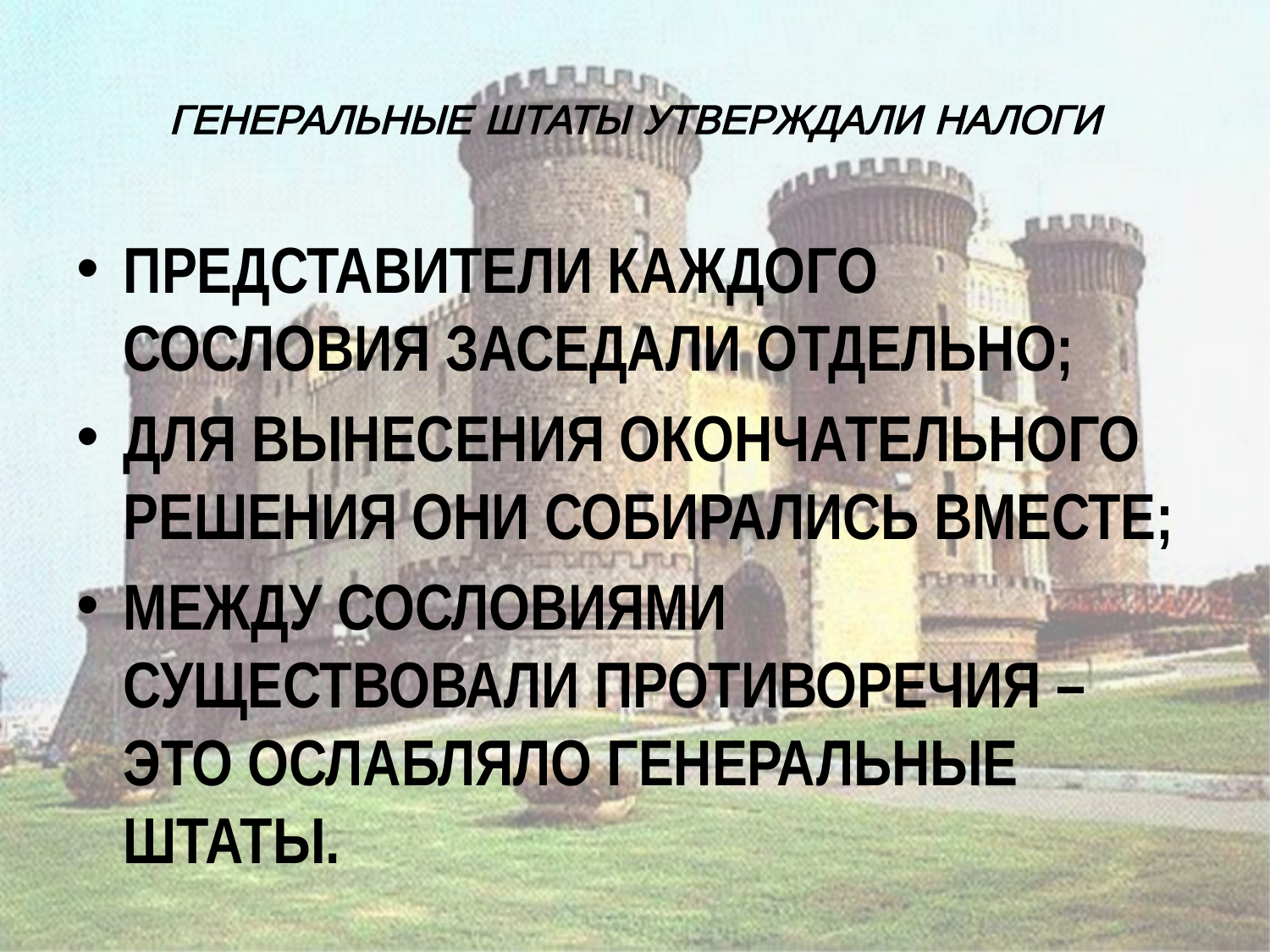

# ГЕНЕРАЛЬНЫЕ ШТАТЫ УТВЕРЖДАЛИ НАЛОГИ
ПРЕДСТАВИТЕЛИ КАЖДОГО СОСЛОВИЯ ЗАСЕДАЛИ ОТДЕЛЬНО;
ДЛЯ ВЫНЕСЕНИЯ ОКОНЧАТЕЛЬНОГО РЕШЕНИЯ ОНИ СОБИРАЛИСЬ ВМЕСТЕ;
МЕЖДУ СОСЛОВИЯМИ СУЩЕСТВОВАЛИ ПРОТИВОРЕЧИЯ – ЭТО ОСЛАБЛЯЛО ГЕНЕРАЛЬНЫЕ ШТАТЫ.